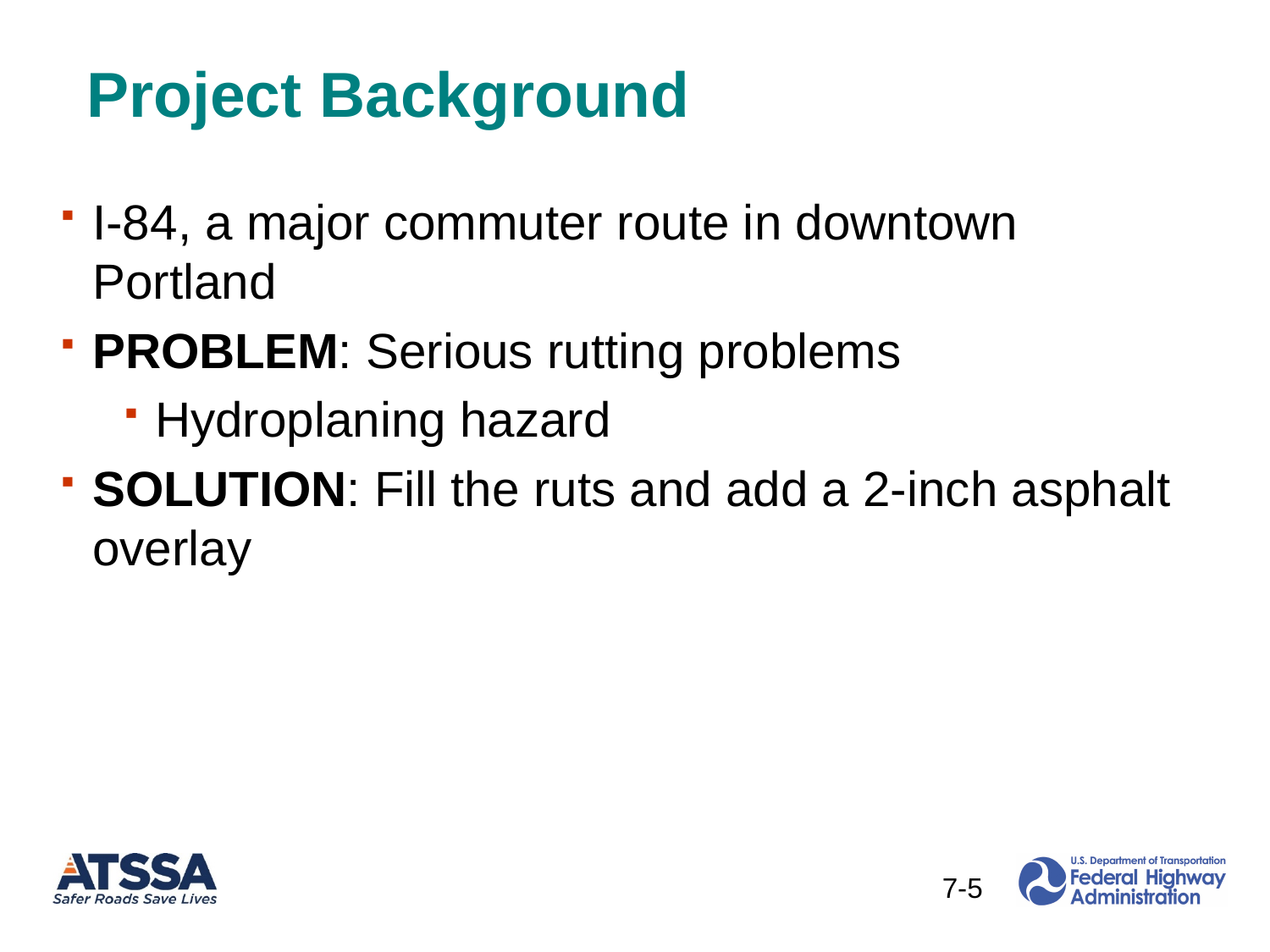

# Project Background
I-84, a major commuter route in downtown Portland
PROBLEM: Serious rutting problems
Hydroplaning hazard
SOLUTION: Fill the ruts and add a 2-inch asphalt overlay